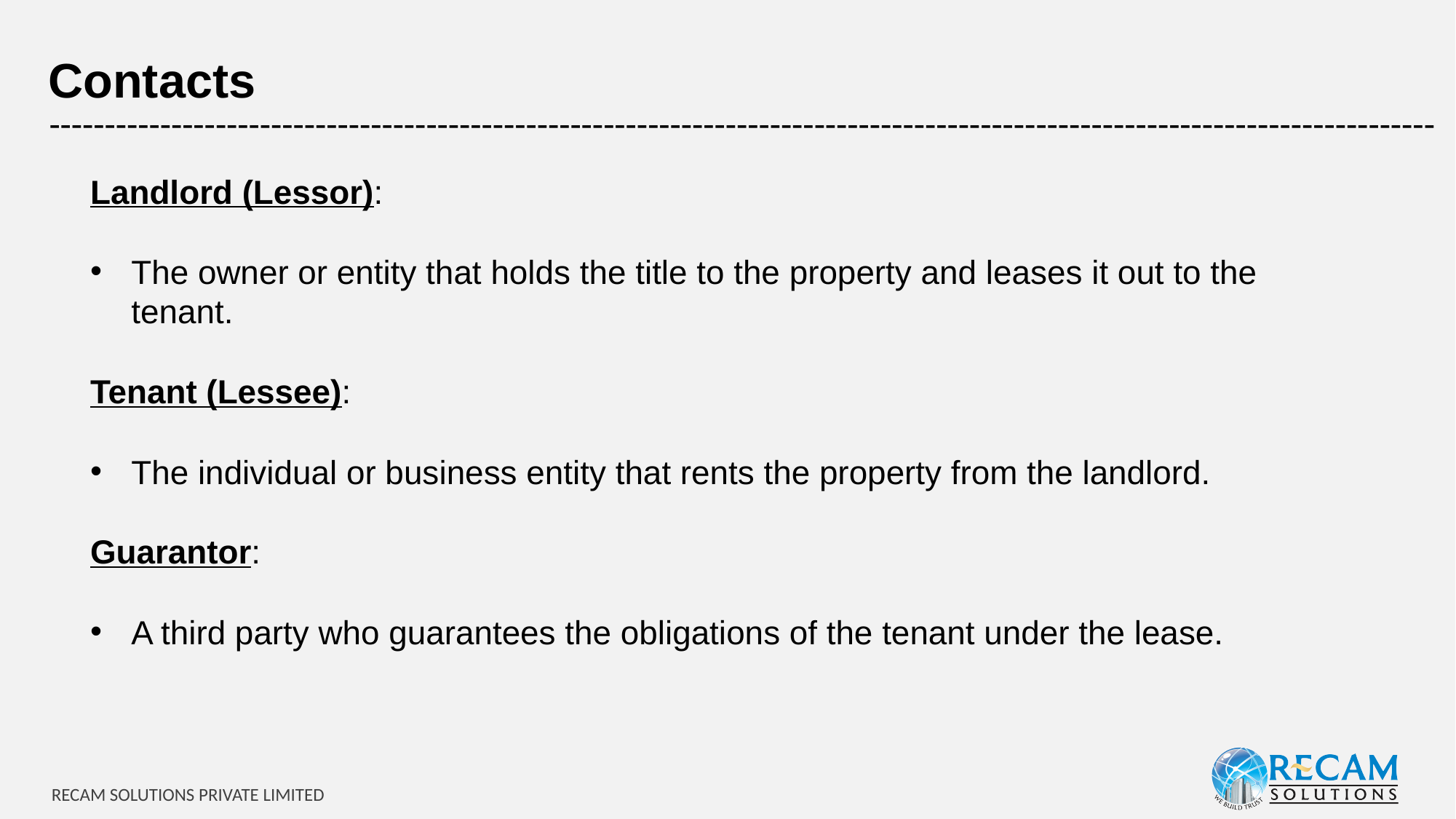

Contacts
-----------------------------------------------------------------------------------------------------------------------------
Landlord (Lessor):

The owner or entity that holds the title to the property and leases it out to the tenant.

Tenant (Lessee):

The individual or business entity that rents the property from the landlord.

Guarantor:

A third party who guarantees the obligations of the tenant under the lease.
RECAM SOLUTIONS PRIVATE LIMITED